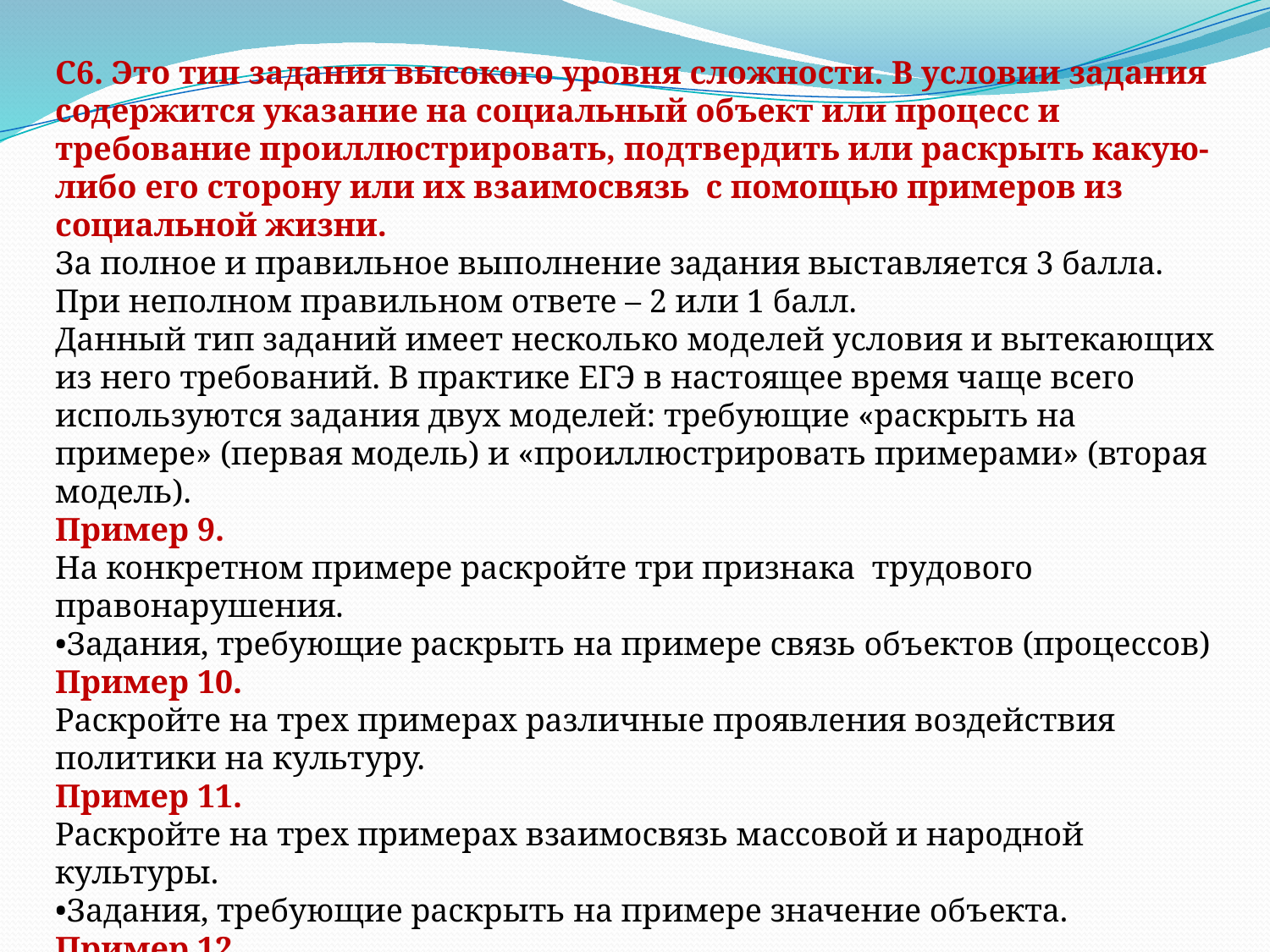

С6. Это тип задания высокого уровня сложности. В условии задания содержится указание на социальный объект или процесс и требование проиллюстрировать, подтвердить или раскрыть какую-либо его сторону или их взаимосвязь  с помощью примеров из социальной жизни.
За полное и правильное выполнение задания выставляется 3 балла. При неполном правильном ответе – 2 или 1 балл.
Данный тип заданий имеет несколько моделей условия и вытекающих из него требований. В практике ЕГЭ в настоящее время чаще всего используются задания двух моделей: требующие «раскрыть на примере» (первая модель) и «проиллюстрировать примерами» (вторая модель).
Пример 9.
На конкретном примере раскройте три признака  трудового правонарушения.
•Задания, требующие раскрыть на примере связь объектов (процессов)
Пример 10.
Раскройте на трех примерах различные проявления воздействия политики на культуру.
Пример 11.
Раскройте на трех примерах взаимосвязь массовой и народной культуры.
•Задания, требующие раскрыть на примере значение объекта.
Пример 12.
Раскройте на трех примерах различные значения понятия «общество».
Пример 13.
Раскройте на трех примерах роль практики как критерия истины.